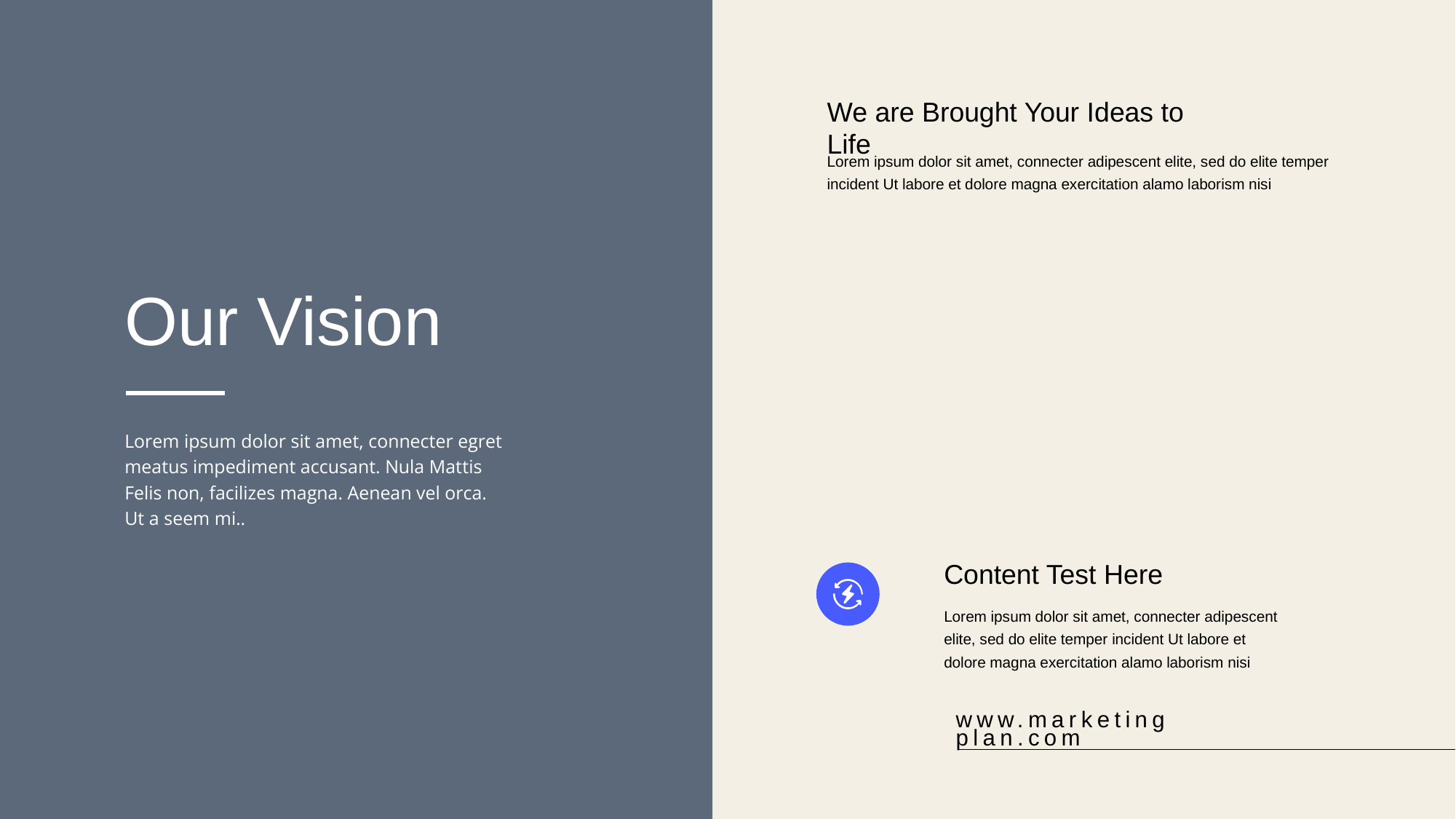

We are Brought Your Ideas to Life
Lorem ipsum dolor sit amet, connecter adipescent elite, sed do elite temper incident Ut labore et dolore magna exercitation alamo laborism nisi

Our Vision
Lorem ipsum dolor sit amet, connecter egret meatus impediment accusant. Nula Mattis Felis non, facilizes magna. Aenean vel orca. Ut a seem mi..
Content Test Here

Lorem ipsum dolor sit amet, connecter adipescent elite, sed do elite temper incident Ut labore et dolore magna exercitation alamo laborism nisi
www.marketing plan.com